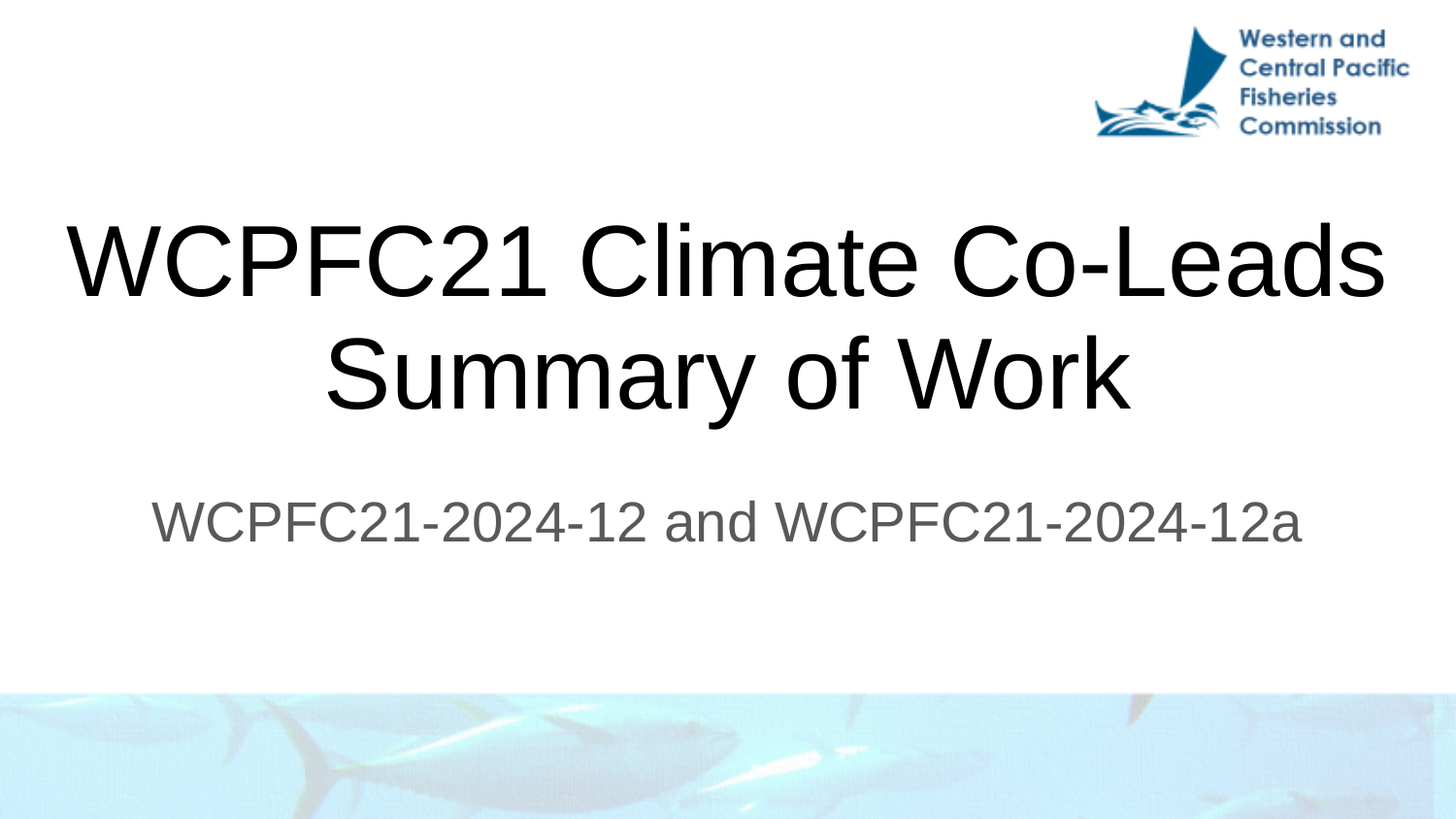

# WCPFC21 Climate Co-Leads Summary of Work
WCPFC21-2024-12 and WCPFC21-2024-12a